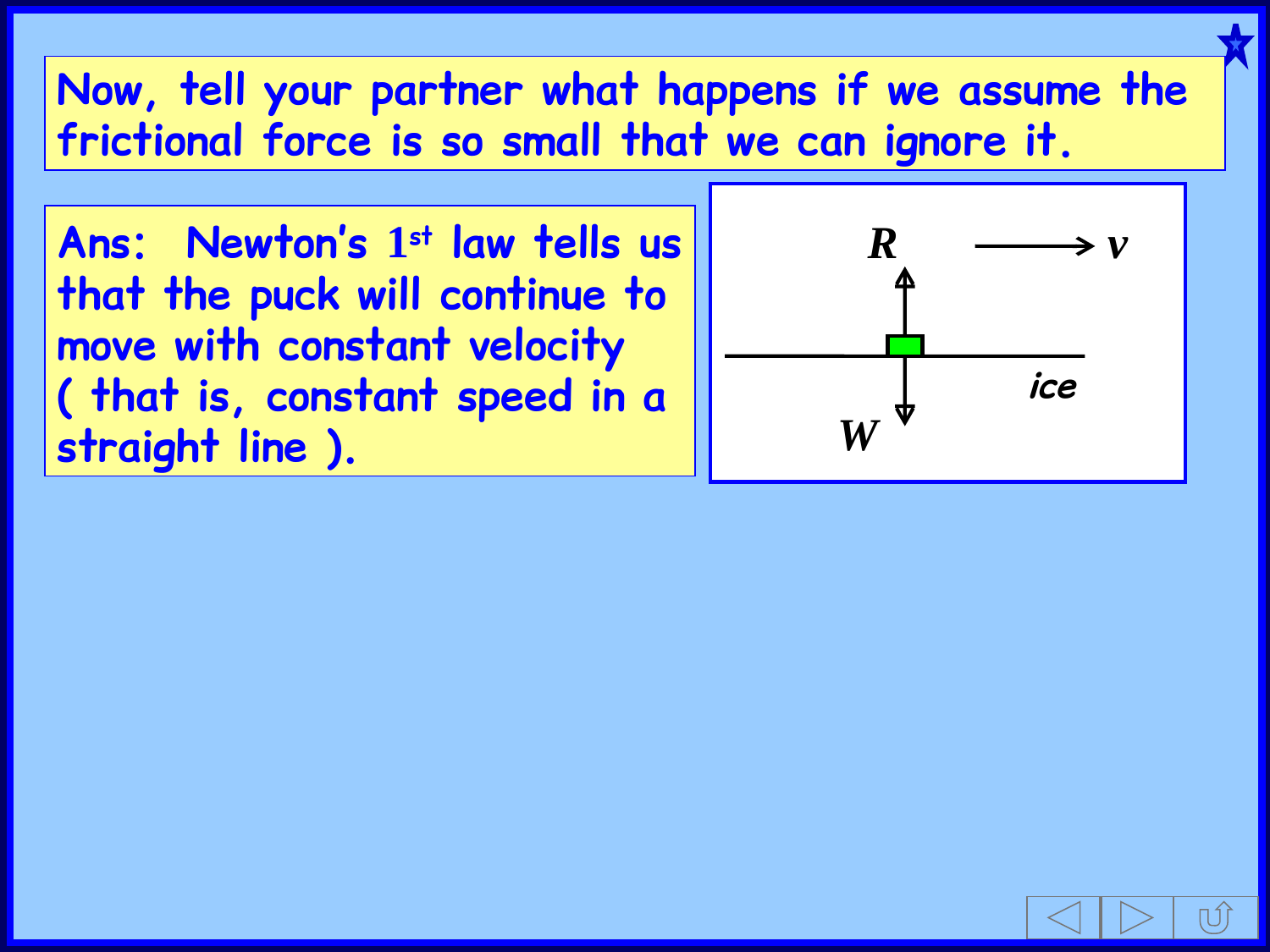

Now, tell your partner what happens if we assume the frictional force is so small that we can ignore it.

Ans:  Newton’s 1st law tells us that the puck will continue to move with constant velocity ( that is, constant speed in a straight line ).
v

ice
R

W